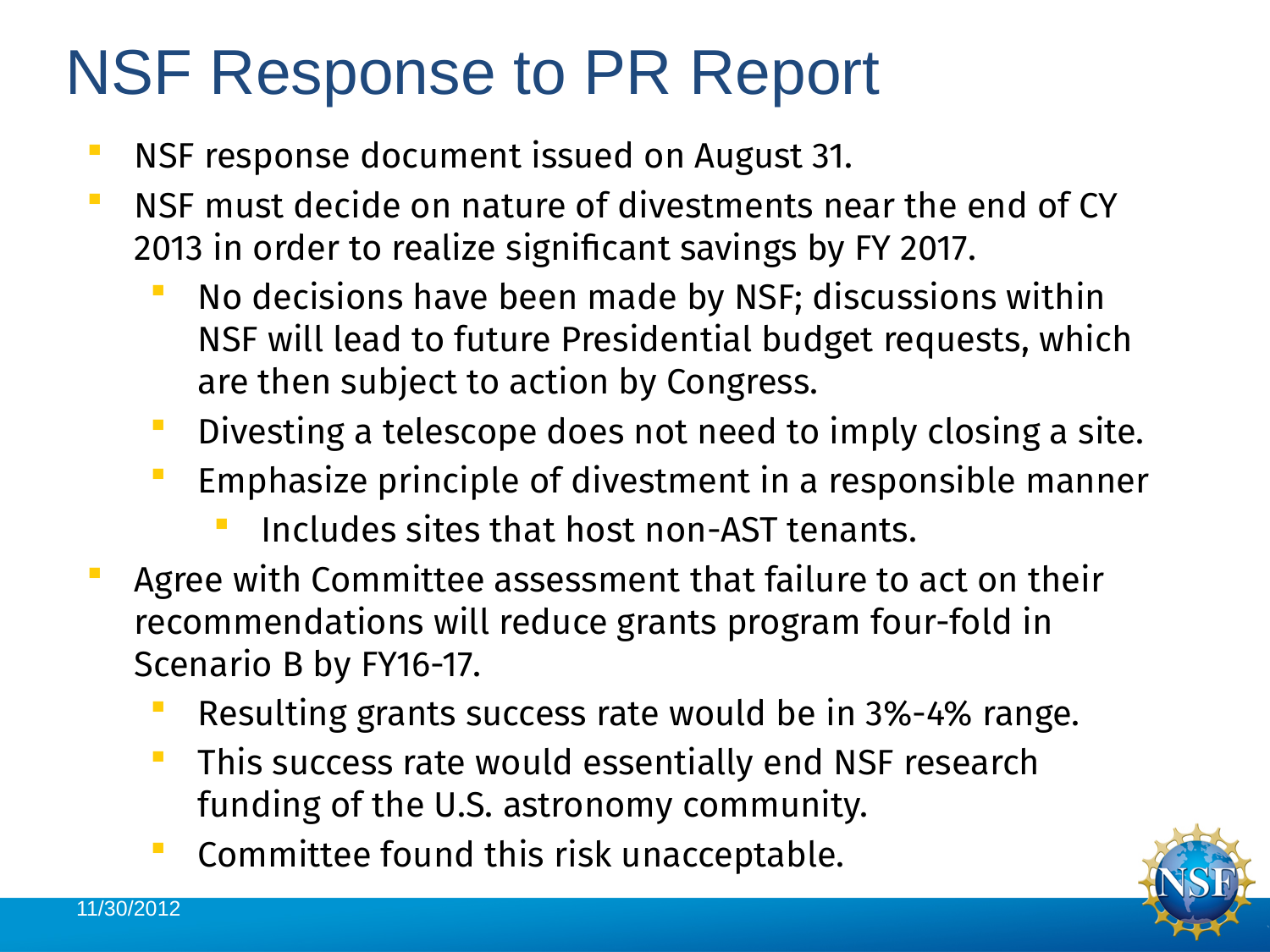

# NSF Response to PR Report
NSF response document issued on August 31.
NSF must decide on nature of divestments near the end of CY 2013 in order to realize significant savings by FY 2017.
No decisions have been made by NSF; discussions within NSF will lead to future Presidential budget requests, which are then subject to action by Congress.
Divesting a telescope does not need to imply closing a site.
Emphasize principle of divestment in a responsible manner
Includes sites that host non-AST tenants.
Agree with Committee assessment that failure to act on their recommendations will reduce grants program four-fold in Scenario B by FY16-17.
Resulting grants success rate would be in 3%-4% range.
This success rate would essentially end NSF research funding of the U.S. astronomy community.
Committee found this risk unacceptable.
11/30/2012
21